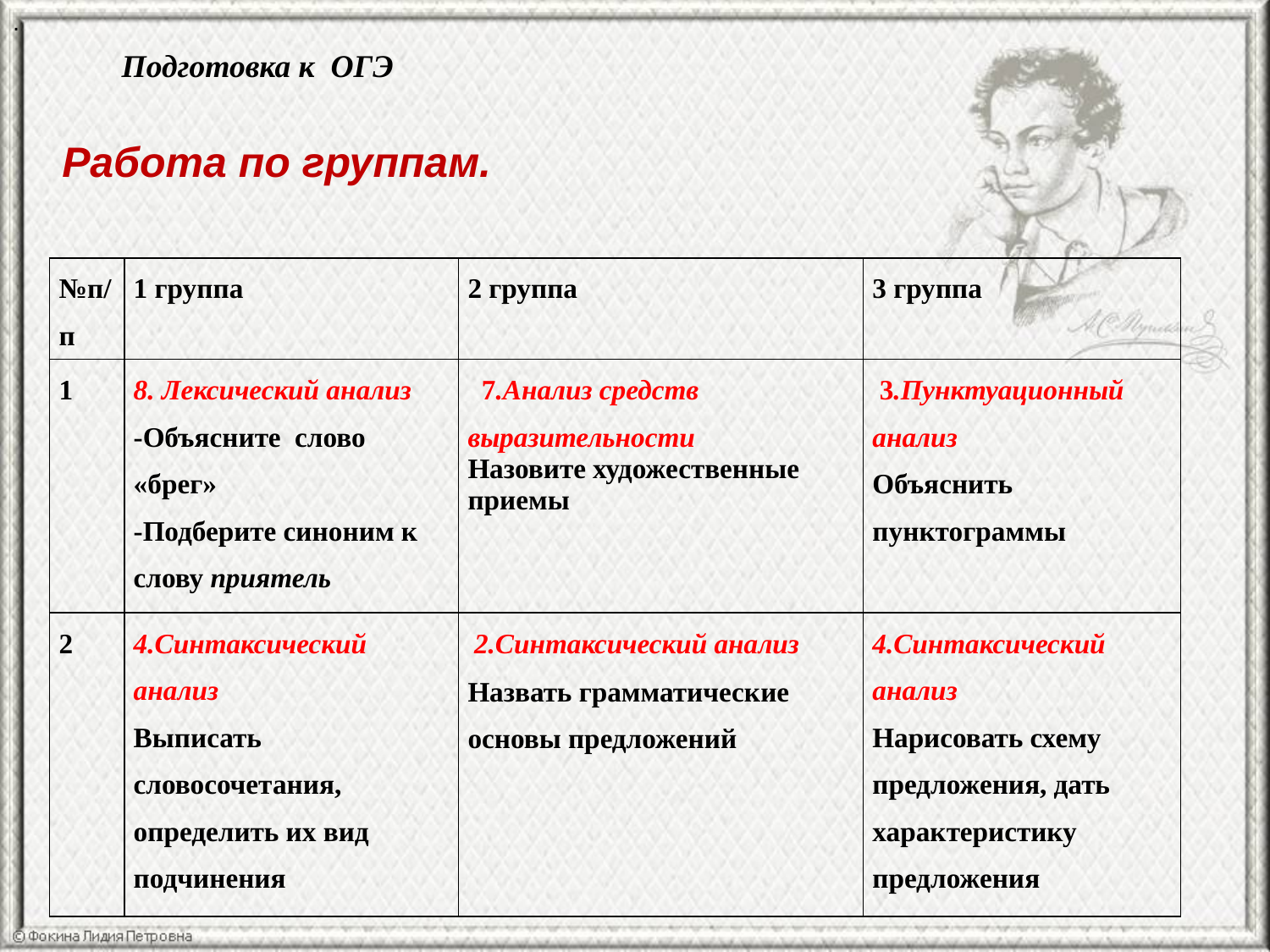

.

Подготовка к  ОГЭ

Работа по группам.
| №п/п | 1 группа | 2 группа | 3 группа |
| --- | --- | --- | --- |
| 1 | 8. Лексический анализ -Объясните слово «брег» -Подберите синоним к слову приятель | 7.Анализ средств выразительности Назовите художественные приемы | 3.Пунктуационный анализ Объяснить пунктограммы |
| 2 | 4.Синтаксический анализ Выписать словосочетания, определить их вид подчинения | 2.Синтаксический анализ Назвать грамматические основы предложений | 4.Синтаксический анализ Нарисовать схему предложения, дать характеристику предложения |